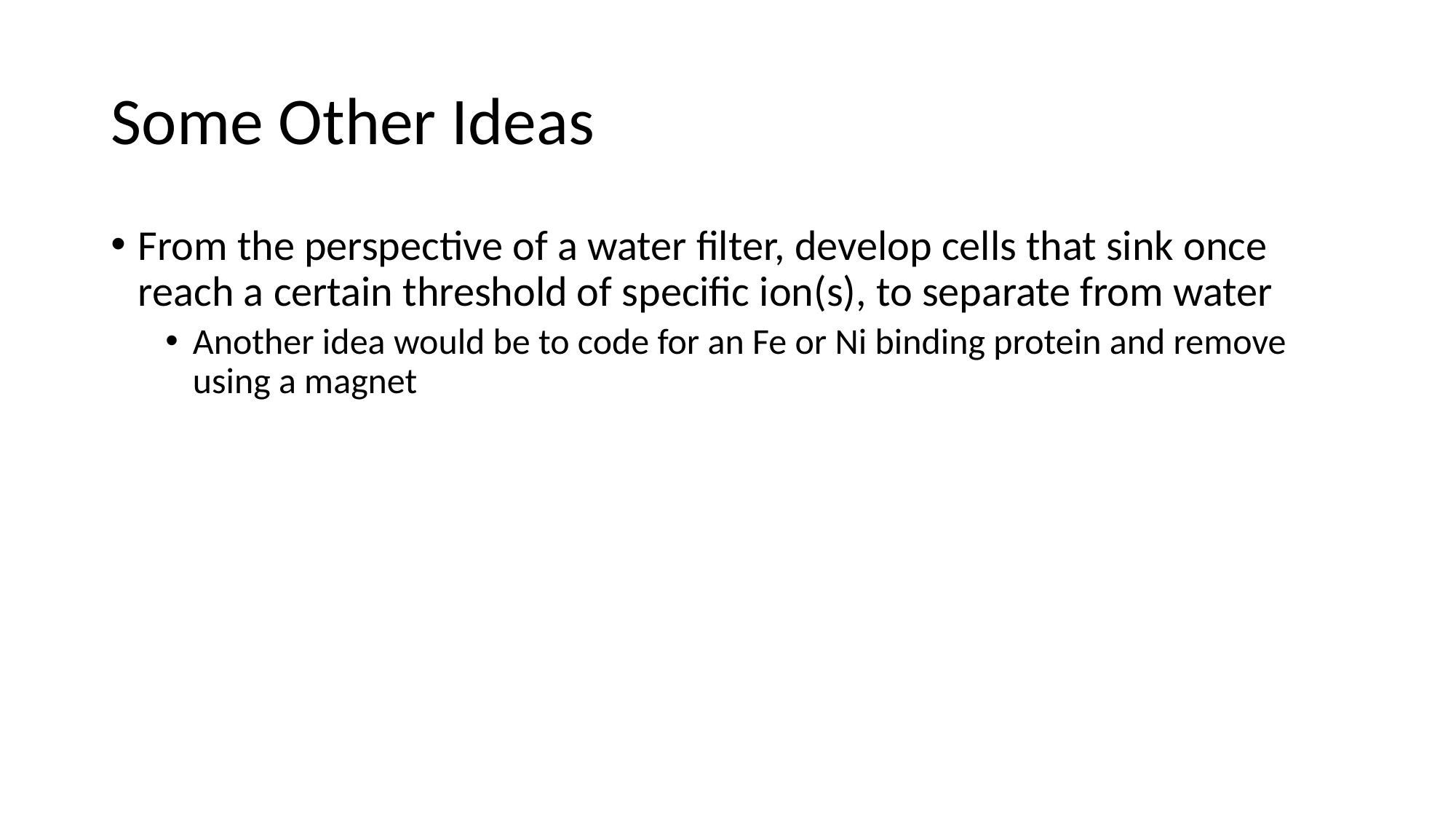

# Some Other Ideas
From the perspective of a water filter, develop cells that sink once reach a certain threshold of specific ion(s), to separate from water
Another idea would be to code for an Fe or Ni binding protein and remove using a magnet